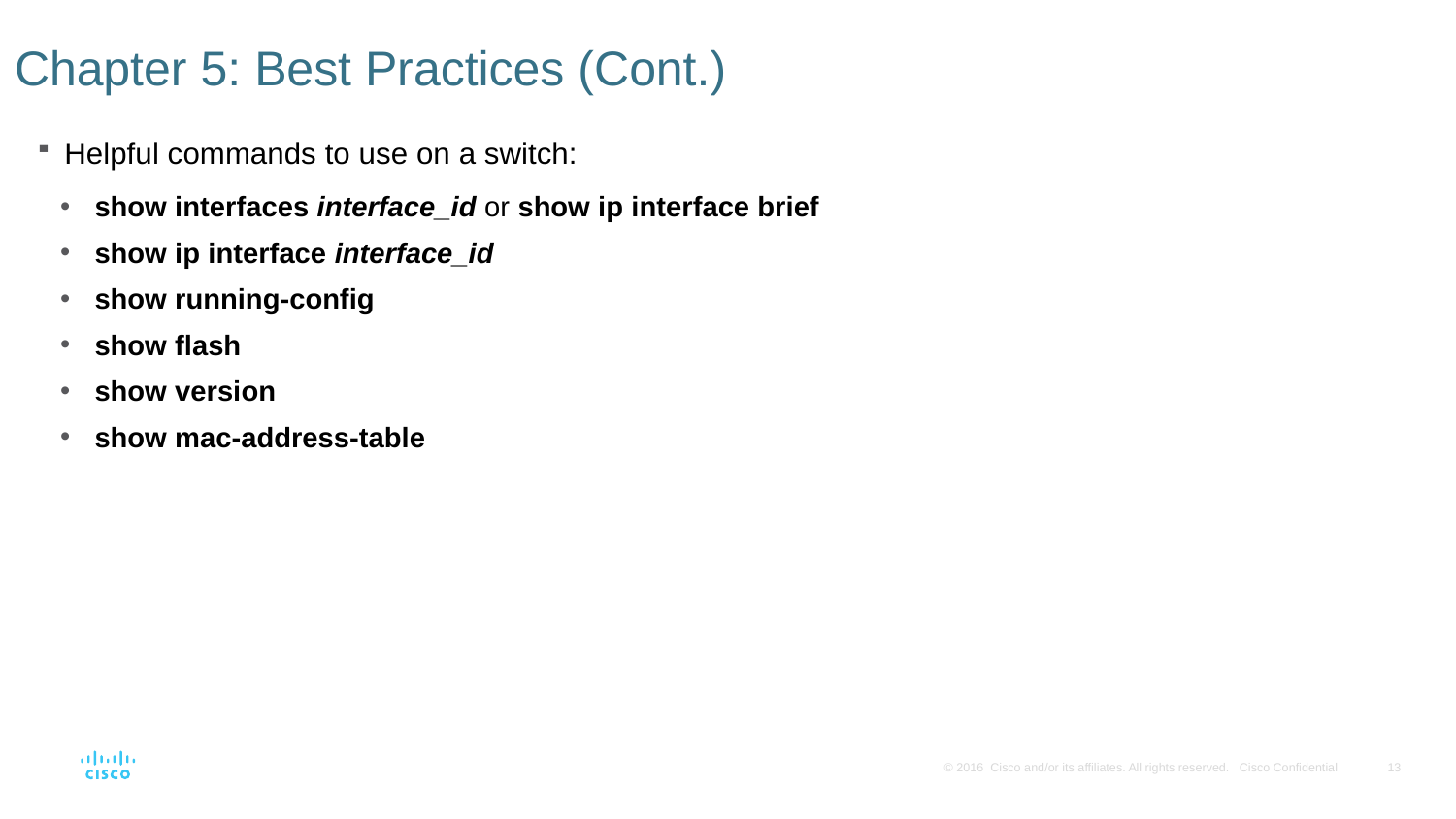

# Chapter 5: Best Practices (Cont.)
Helpful commands to use on a switch:
show interfaces interface_id or show ip interface brief
show ip interface interface_id
show running-config
show flash
show version
show mac-address-table